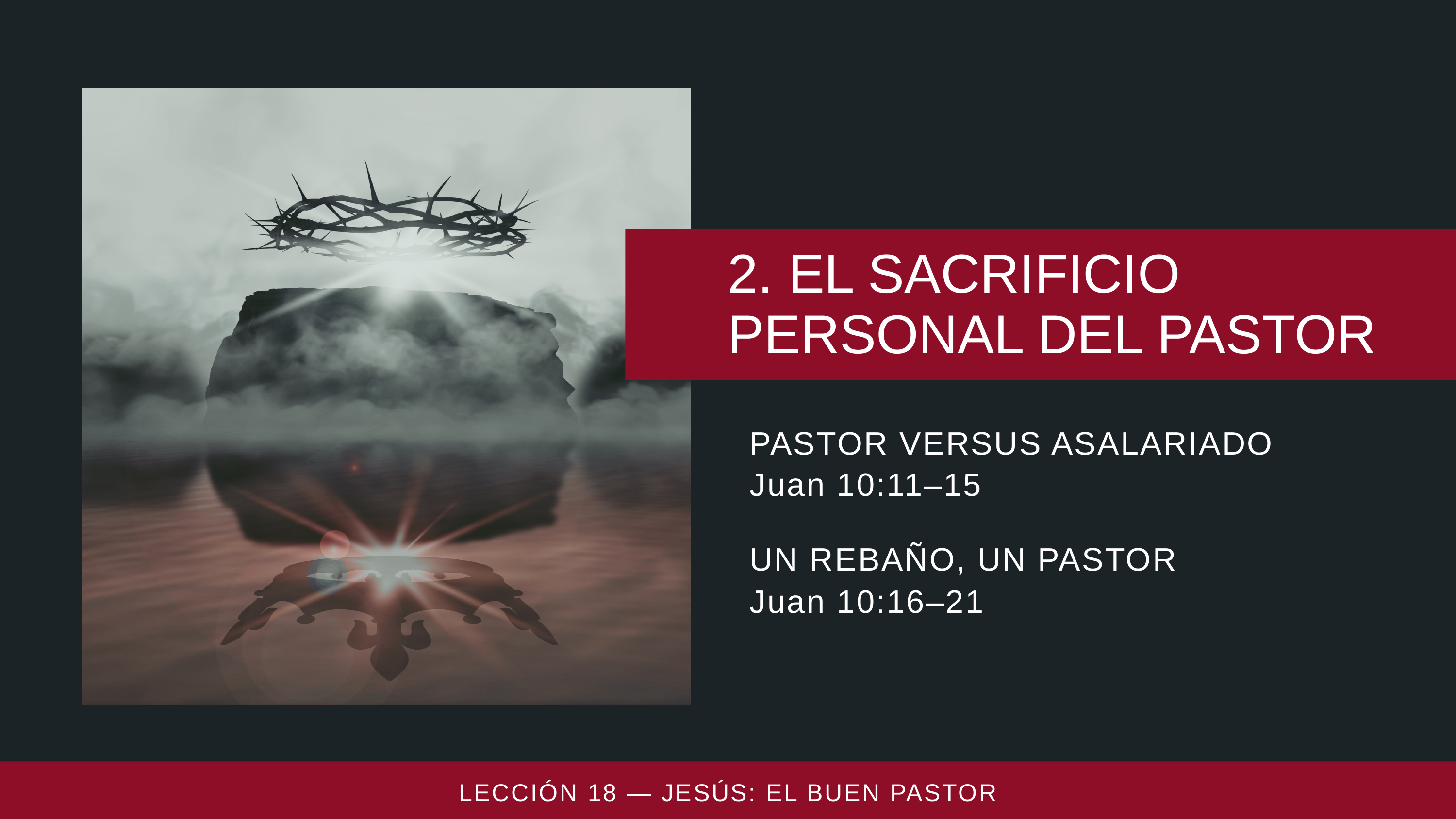

PASTOR VERSUS ASALARIADO
Juan 10:11–15
UN REBAÑO, UN PASTOR
Juan 10:16–21